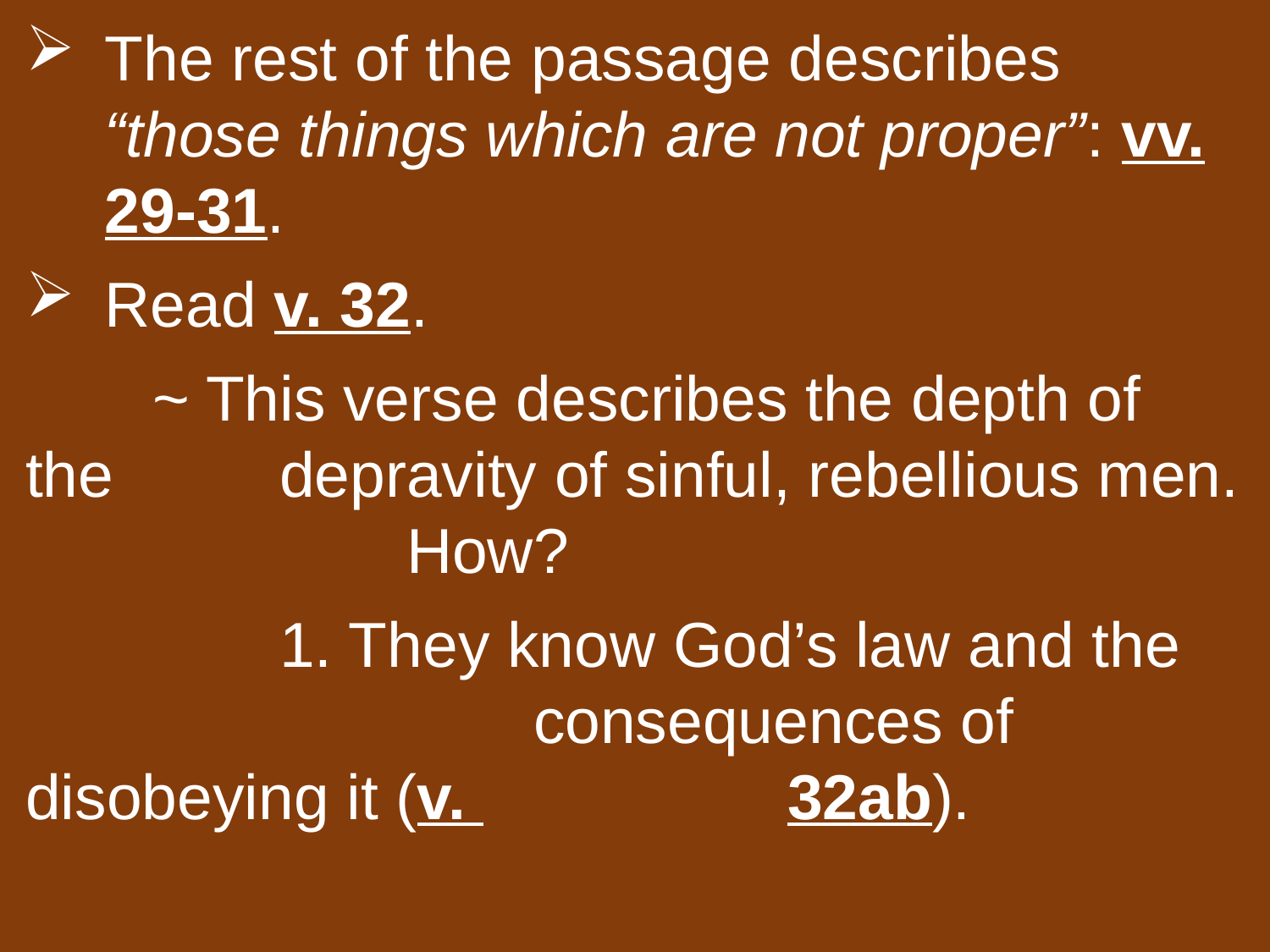

The rest of the passage describes “those things which are not proper”: vv. 29-31.
Read v. 32.
	~ This verse describes the depth of the 		depravity of sinful, rebellious men. 			How?
		1. They know God’s law and the 				consequences of disobeying it (v. 			32ab).